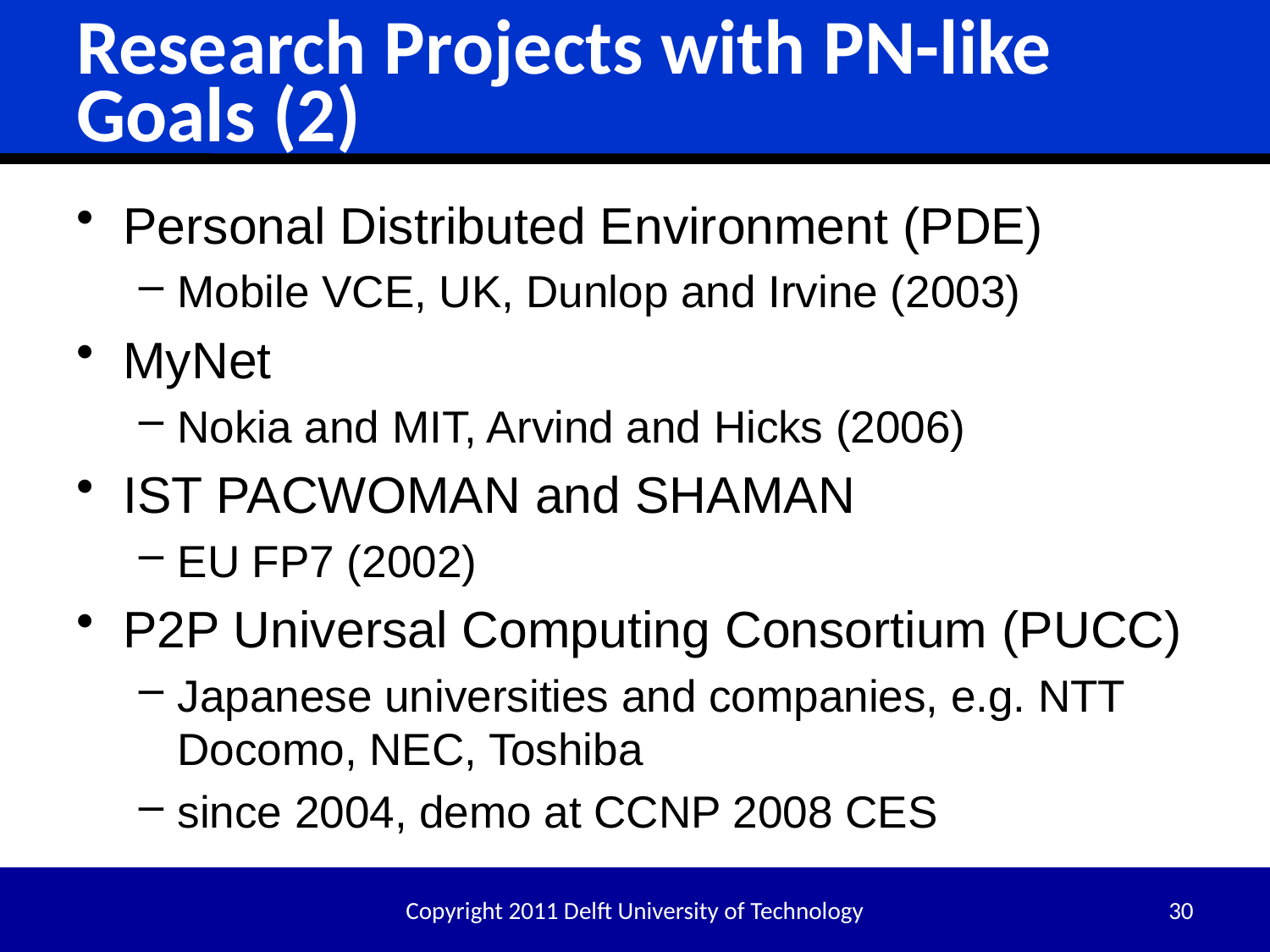

# Research Projects with PN-like Goals (2)
Personal Distributed Environment (PDE)
Mobile VCE, UK, Dunlop and Irvine (2003)
MyNet
Nokia and MIT, Arvind and Hicks (2006)
IST PACWOMAN and SHAMAN
EU FP7 (2002)
P2P Universal Computing Consortium (PUCC)
Japanese universities and companies, e.g. NTT Docomo, NEC, Toshiba
since 2004, demo at CCNP 2008 CES

Copyright 2011 Delft University of Technology
30